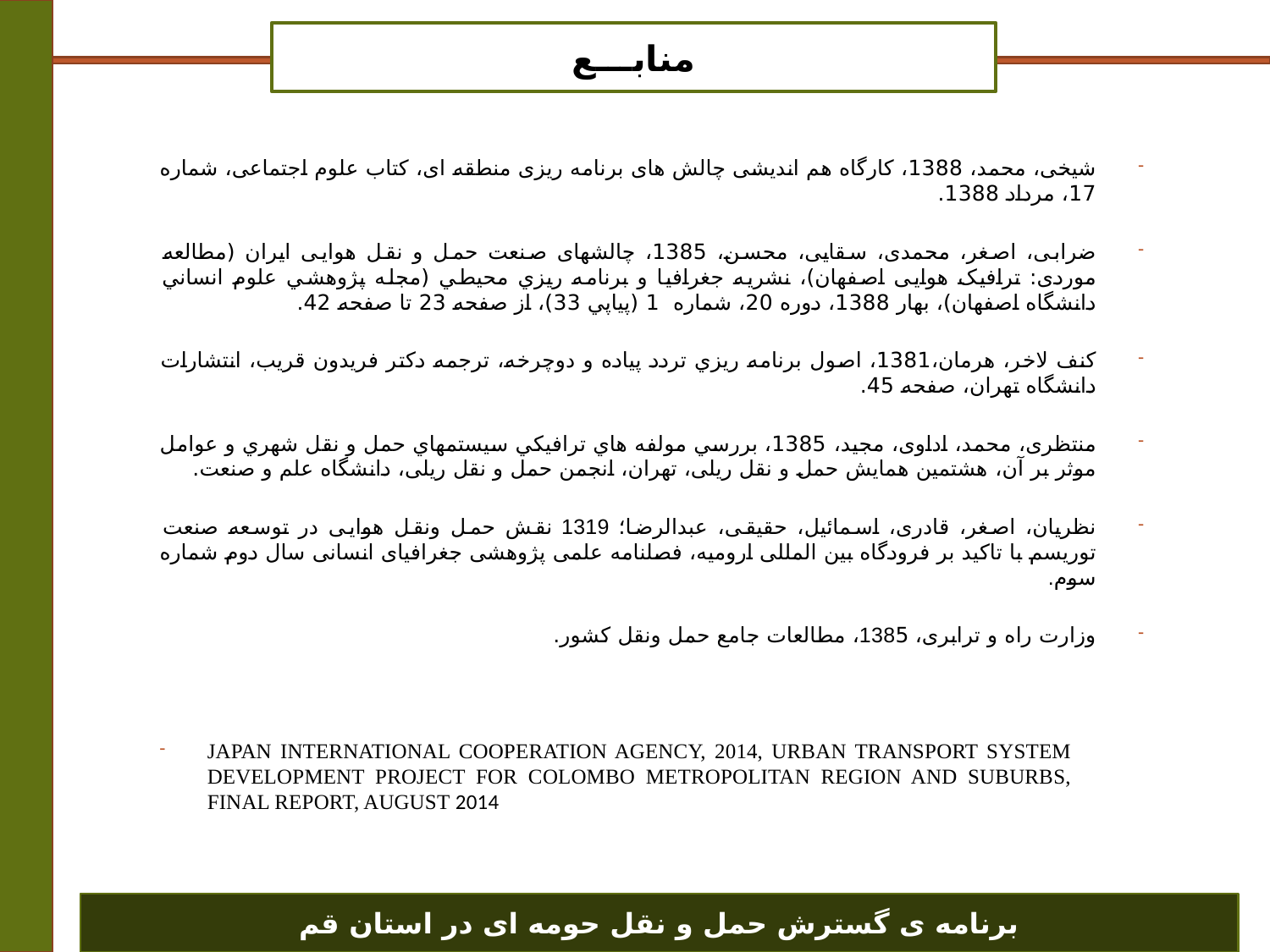

منابـــع

شیخی، محمد، 1388، كارگاه هم اندیشی چالش های برنامه ریزی منطقه ای، کتاب علوم اجتماعی، شماره 17، مرداد 1388.
ضرابی، اصغر، محمدی، سقایی، محسن، 1385، چالش­های صنعت حمل و نقل هوایی ایران (مطالعه موردی: ترافیک هوایی اصفهان)، نشریه جغرافيا و برنامه ريزي محيطي (مجله پژوهشي علوم انساني دانشگاه اصفهان)، بهار 1388، دوره 20، شماره  1 (پياپي 33)، از صفحه 23 تا صفحه 42.
کنف لاخر، هرمان،1381، اصول برنامه ریزي تردد پیاده و دوچرخه، ترجمه دکتر فریدون قریب، انتشارات دانشگاه تهران، صفحه 45.
منتظری، محمد، اداوی، مجید، 1385، بررسي مولفه هاي ترافيكي سيستمهاي حمل و نقل شهري و عوامل موثر بر آن، هشتمین همایش حمل و نقل ریلی، تهران، انجمن حمل و نقل ریلی، دانشگاه علم و صنعت.
نظریان، اصغر، قادری، اسمائیل، حقیقی، عبدالرضا؛ 1319 نقش حمل ونقل هوایی در توسعه صنعت توریسم با تاكید بر فرودگاه بین المللی ارومیه، فصلنامه علمی پژوهشی جغرافیای انسانی سال دوم شماره سوم.
وزارت راه و ترابری، 1385، مطالعات جامع حمل ونقل كشور.

JAPAN INTERNATIONAL COOPERATION AGENCY, 2014, URBAN TRANSPORT SYSTEM DEVELOPMENT PROJECT FOR COLOMBO METROPOLITAN REGION AND SUBURBS, FINAL REPORT, AUGUST 2014
برنامه ی گسترش حمل و نقل حومه ای در استان قم